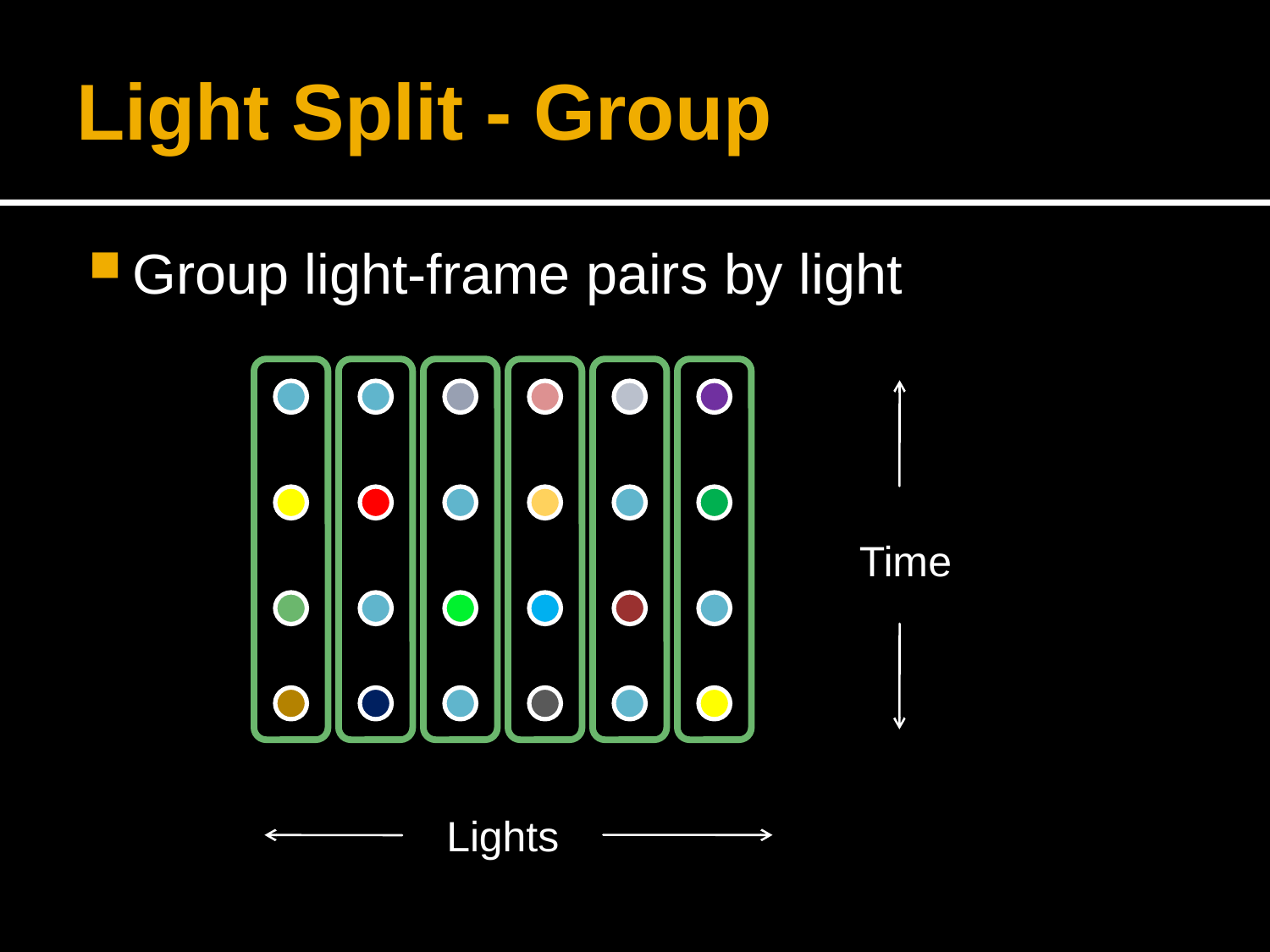

# Light Split - Group
Group light-frame pairs by light

Time

Lights